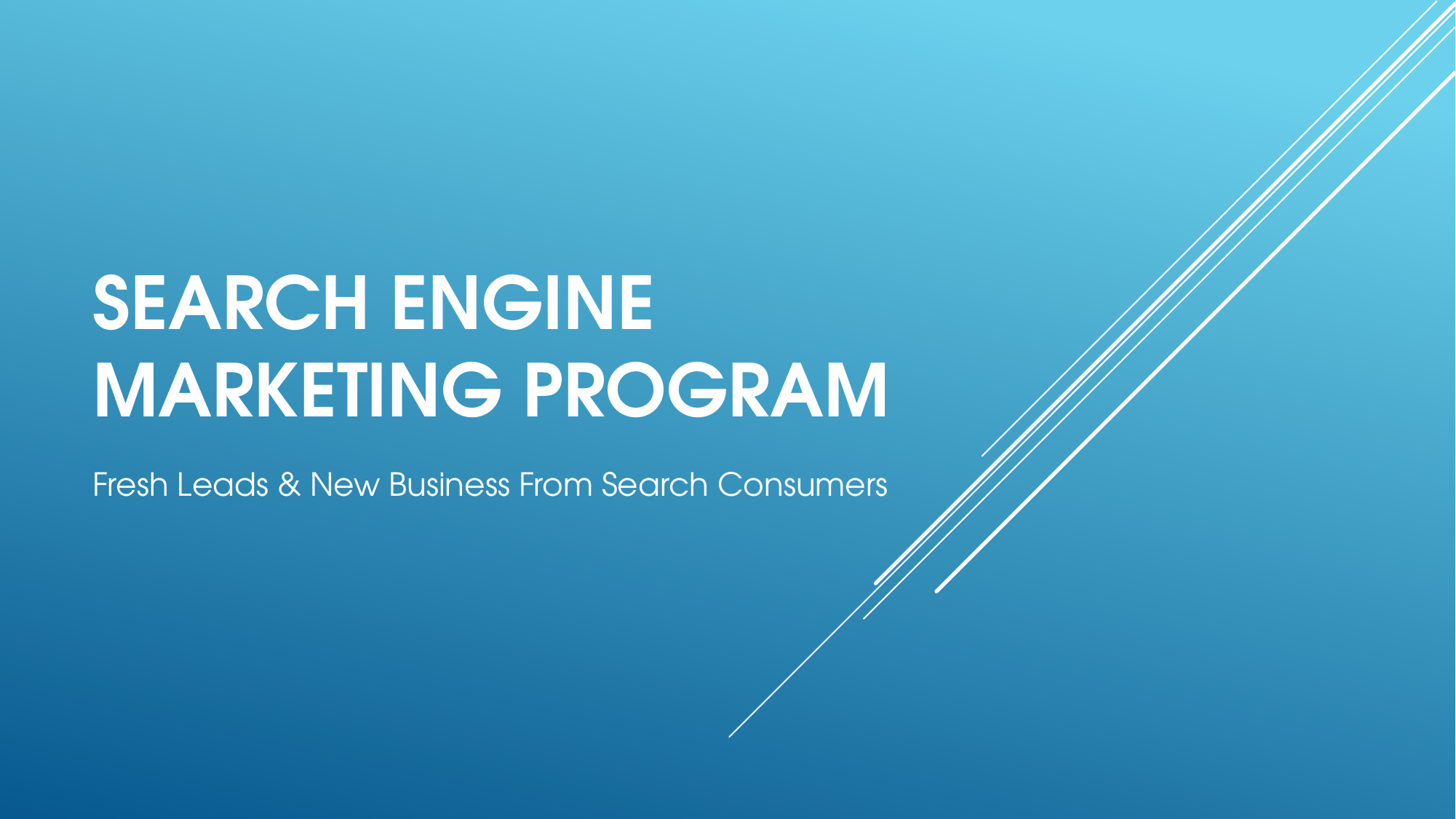

# Search Engine Marketing Program
Fresh Leads & New Business From Search Consumers